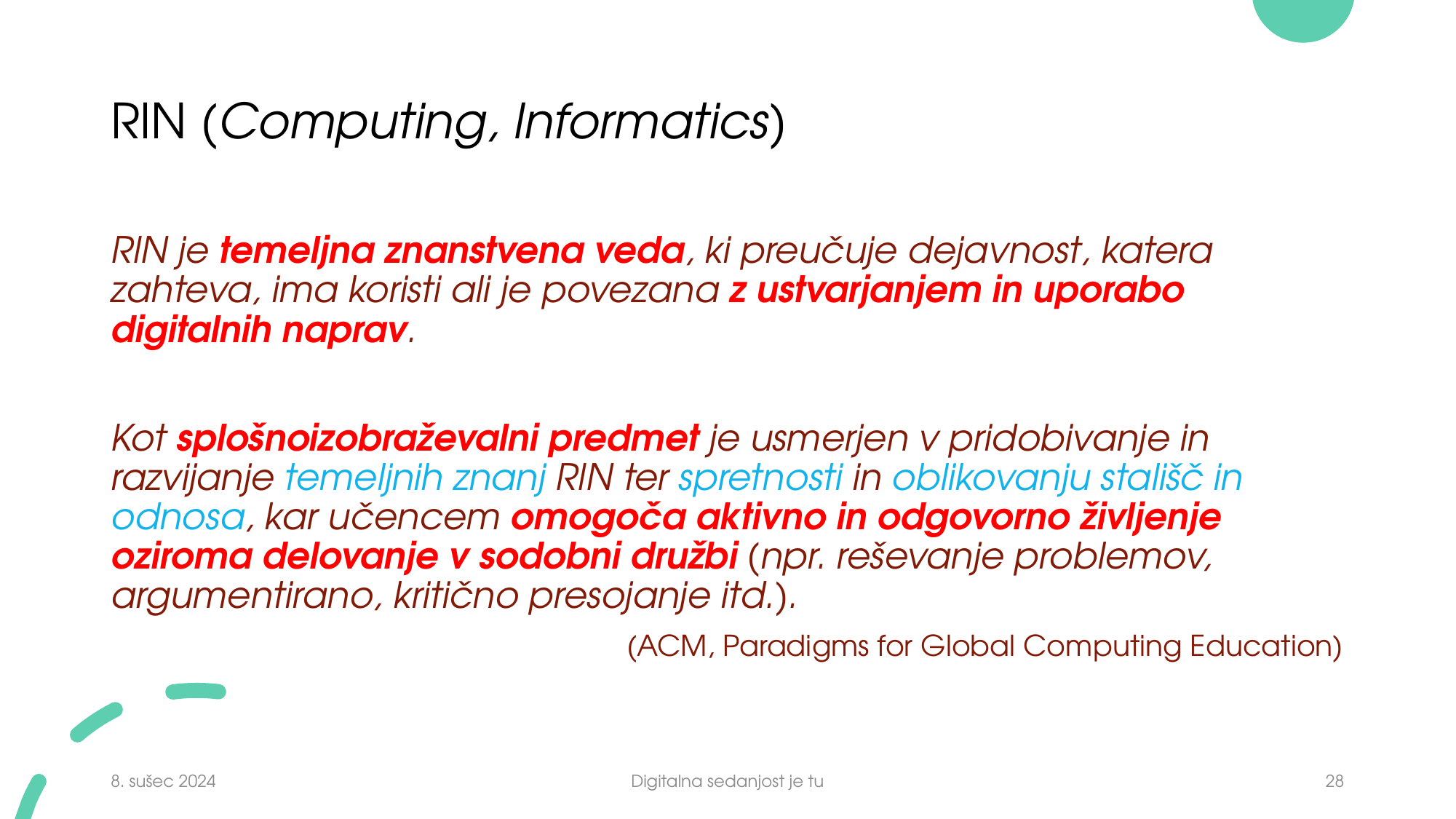

# RIN (Computing, Informatics)
RIN je temeljna znanstvena veda, ki preučuje dejavnost, katera zahteva, ima koristi ali je povezana z ustvarjanjem in uporabo digitalnih naprav.

Kot splošnoizobraževalni predmet je usmerjen v pridobivanje in razvijanje temeljnih znanj RIN ter spretnosti in oblikovanju stališč in odnosa, kar učencem omogoča aktivno in odgovorno življenje oziroma delovanje v sodobni družbi (npr. reševanje problemov, argumentirano, kritično presojanje itd.).
(ACM, Paradigms for Global Computing Education)
8. sušec 2024
Digitalna sedanjost je tu
28